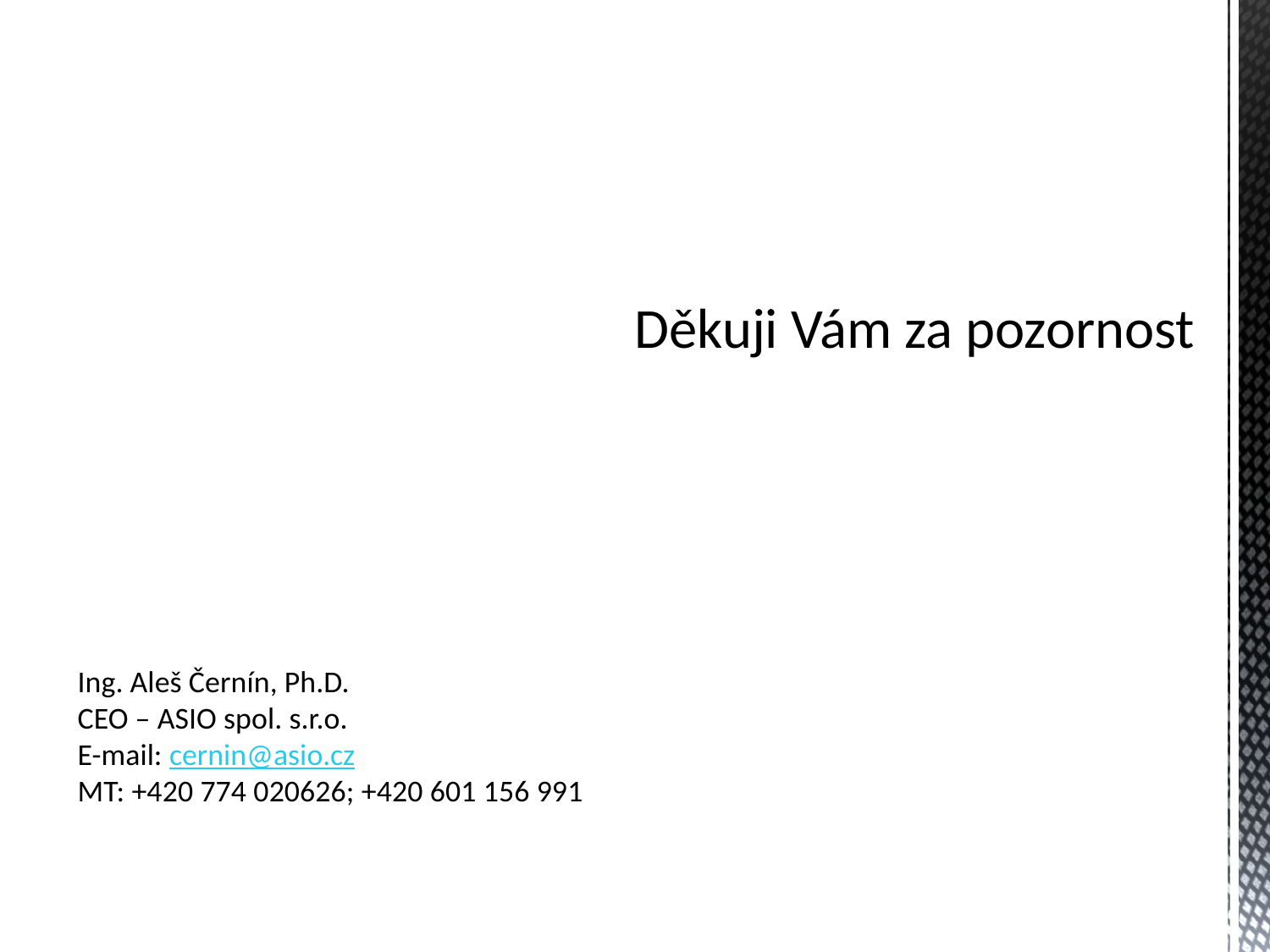

# Děkuji Vám za pozornost
Ing. Aleš Černín, Ph.D.
CEO – ASIO spol. s.r.o.
E-mail: cernin@asio.cz
MT: +420 774 020626; +420 601 156 991